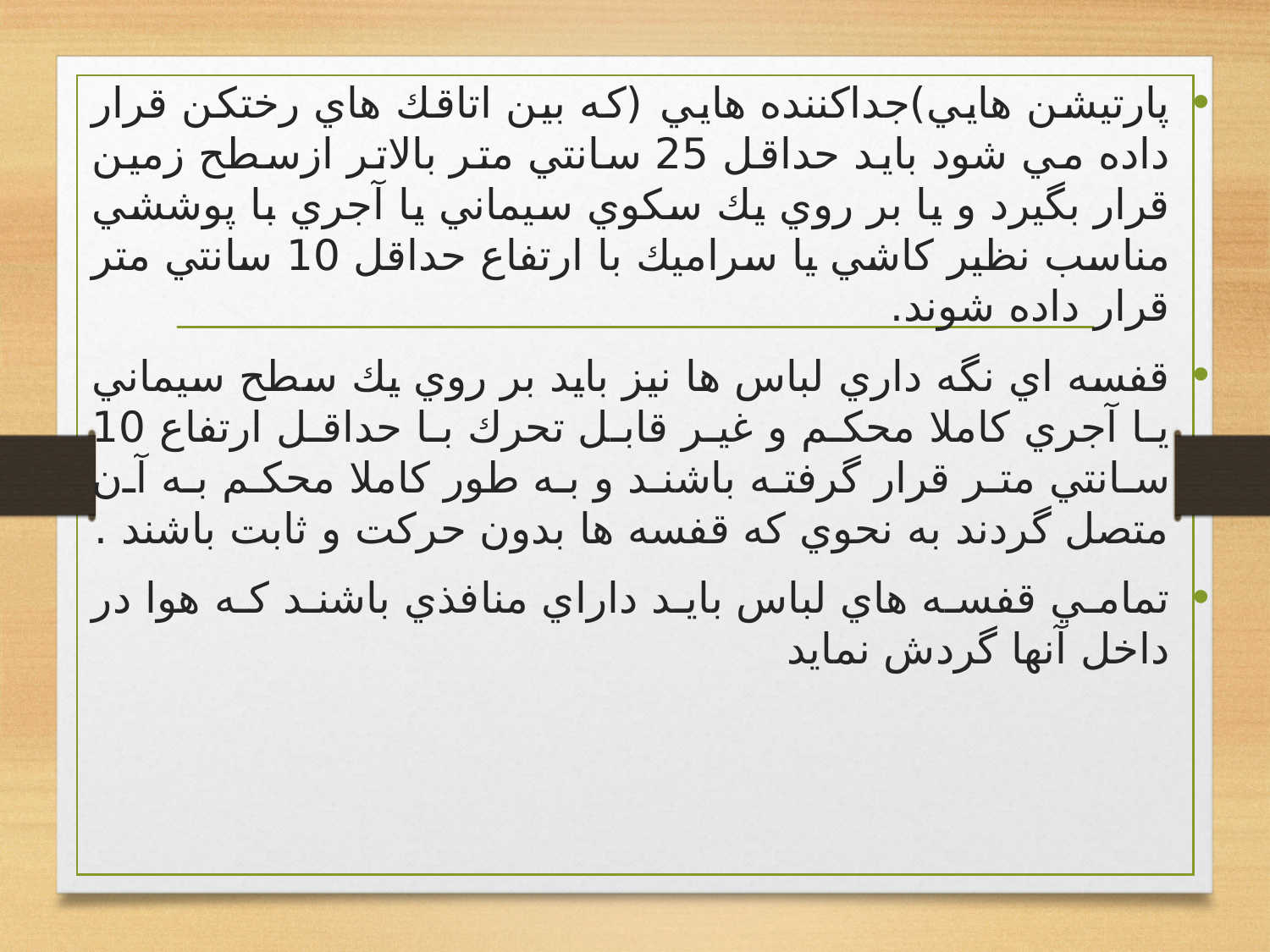

پارتيشن هايي)جداكننده هايي (كه بين اتاقك هاي رختكن قرار داده مي شود بايد حداقل 25 سانتي متر بالاتر ازسطح زمين قرار بگيرد و يا بر روي يك سكوي سيماني يا آجري با پوششي مناسب نظير كاشي يا سراميك با ارتفاع حداقل 10 سانتي متر قرار داده شوند.
قفسه اي نگه داري لباس ها نيز بايد بر روي يك سطح سيماني يا آجري كاملا محكم و غير قابل تحرك با حداقل ارتفاع 10 سانتي متر قرار گرفته باشند و به طور كاملا محكم به آن متصل گردند به نحوي كه قفسه ها بدون حركت و ثابت باشند .
تمامي قفسه هاي لباس بايد داراي منافذي باشند كه هوا در داخل آنها گردش نمايد